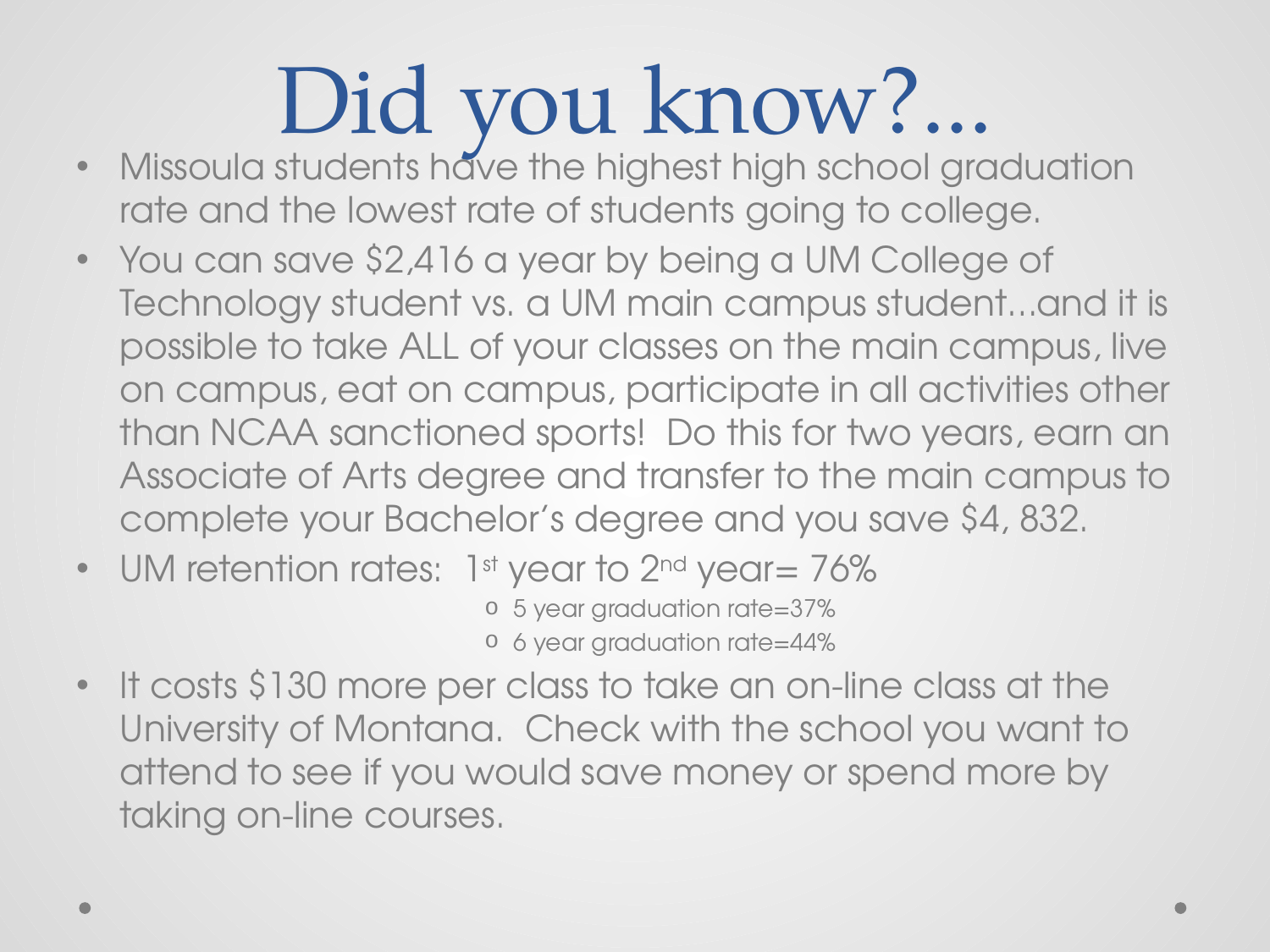

# Did you know?...
Missoula students have the highest high school graduation rate and the lowest rate of students going to college.
You can save $2,416 a year by being a UM College of Technology student vs. a UM main campus student…and it is possible to take ALL of your classes on the main campus, live on campus, eat on campus, participate in all activities other than NCAA sanctioned sports!  Do this for two years, earn an Associate of Arts degree and transfer to the main campus to complete your Bachelor’s degree and you save $4, 832.
UM retention rates:  1st year to 2nd year= 76%
5 year graduation rate=37%
6 year graduation rate=44%
It costs $130 more per class to take an on-line class at the University of Montana.  Check with the school you want to attend to see if you would save money or spend more by taking on-line courses.